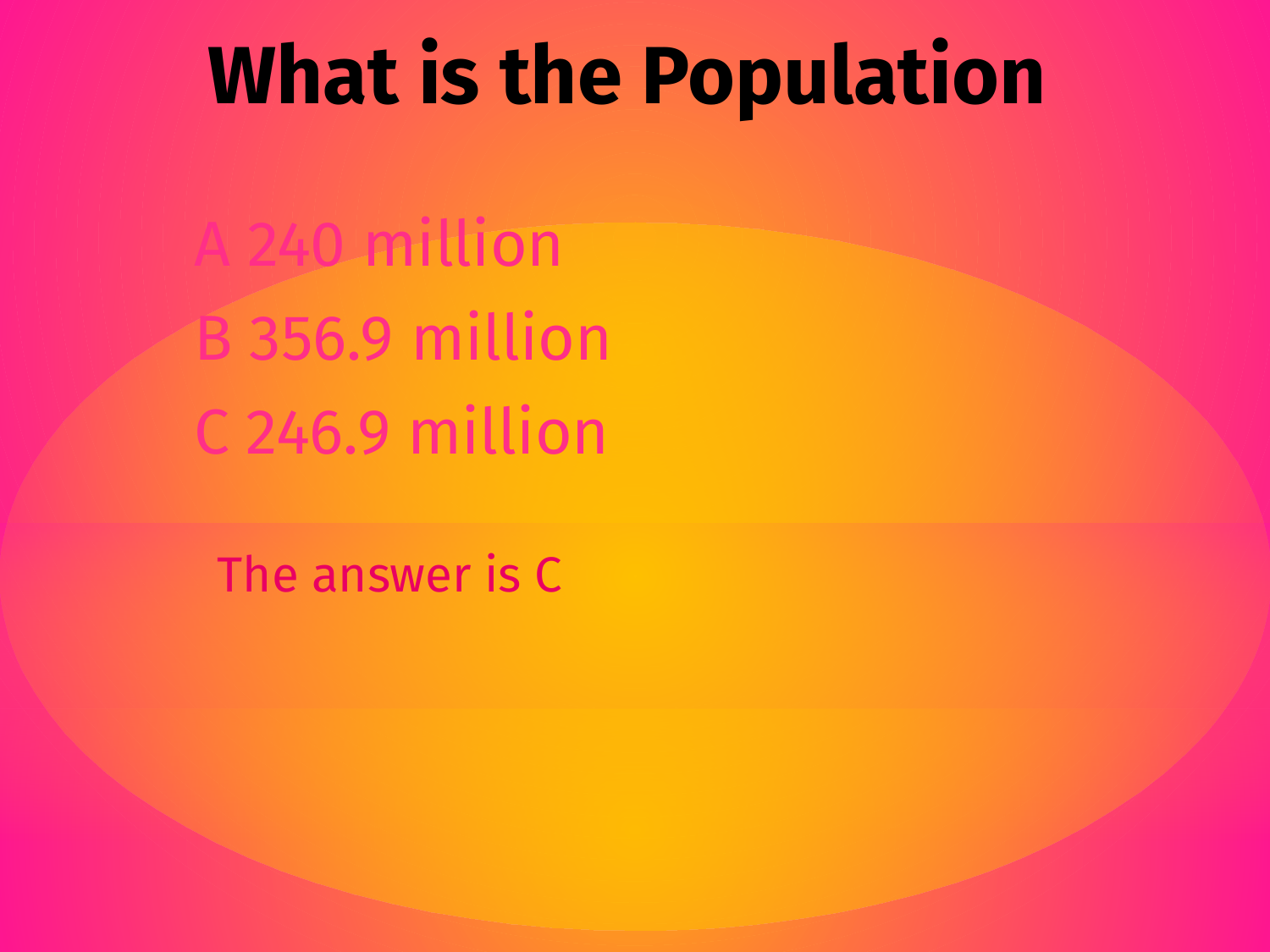

# What is the Population
A 240 million
B 356.9 million
C 246.9 million

The answer is C